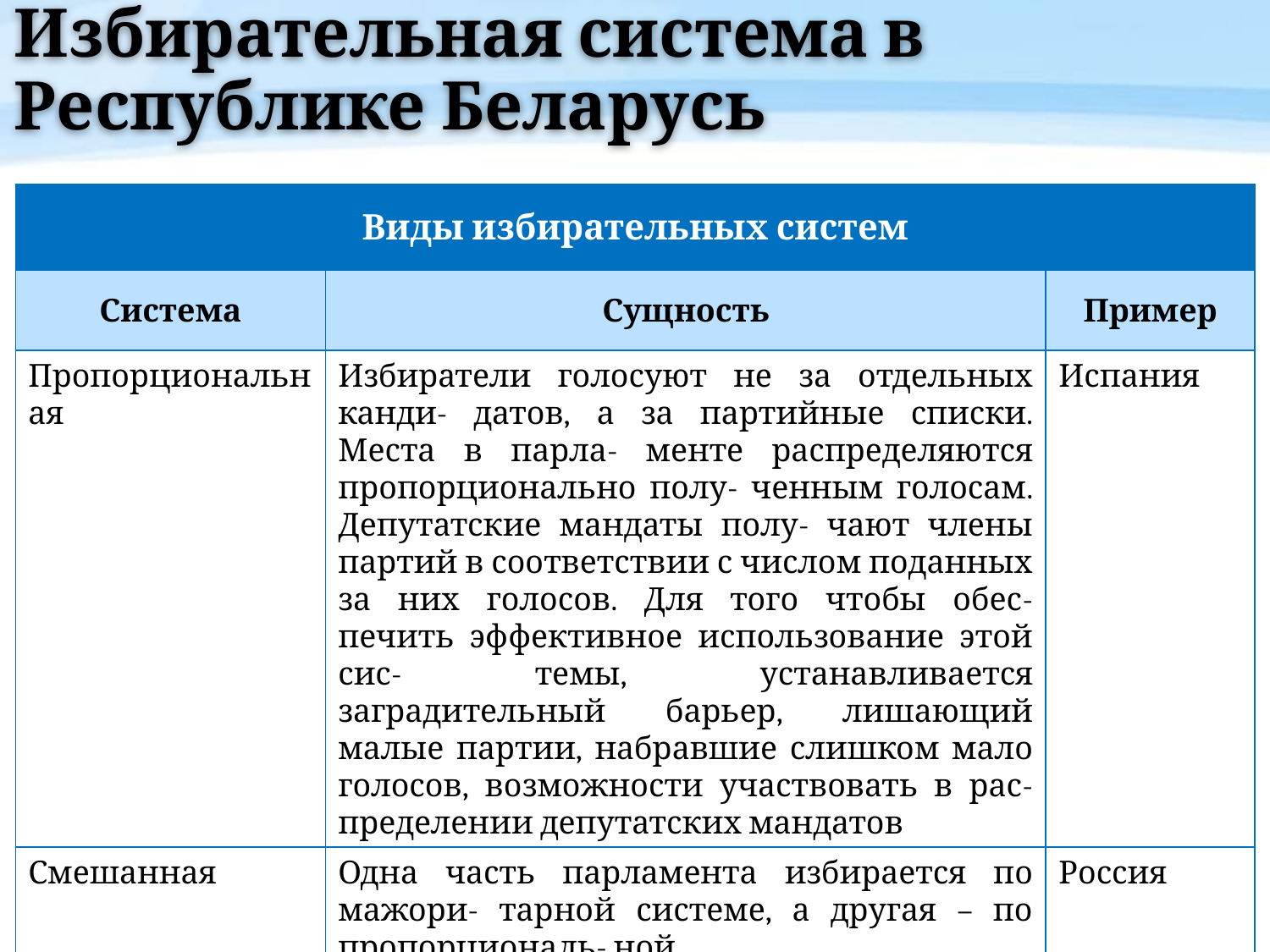

# Избирательная система в Республике Беларусь
| Виды избирательных систем |  |  |
| --- | --- | --- |
| Система | Сущность | Пример |
| Пропорциональная | Избиратели голосуют не за отдельных канди- датов, а за партийные списки. Места в парла- менте распределяются пропорционально полу- ченным голосам. Депутатские мандаты полу- чают члены партий в соответствии с числом поданных за них голосов. Для того чтобы обес- печить эффективное использование этой сис- темы, устанавливается заградительный барьер, лишающий малые партии, набравшие слишком мало голосов, возможности участвовать в рас- пределении депутатских мандатов | Испания |
| Смешанная | Одна часть парламента избирается по мажори- тарной системе, а другая – по пропорциональ- ной | Россия |